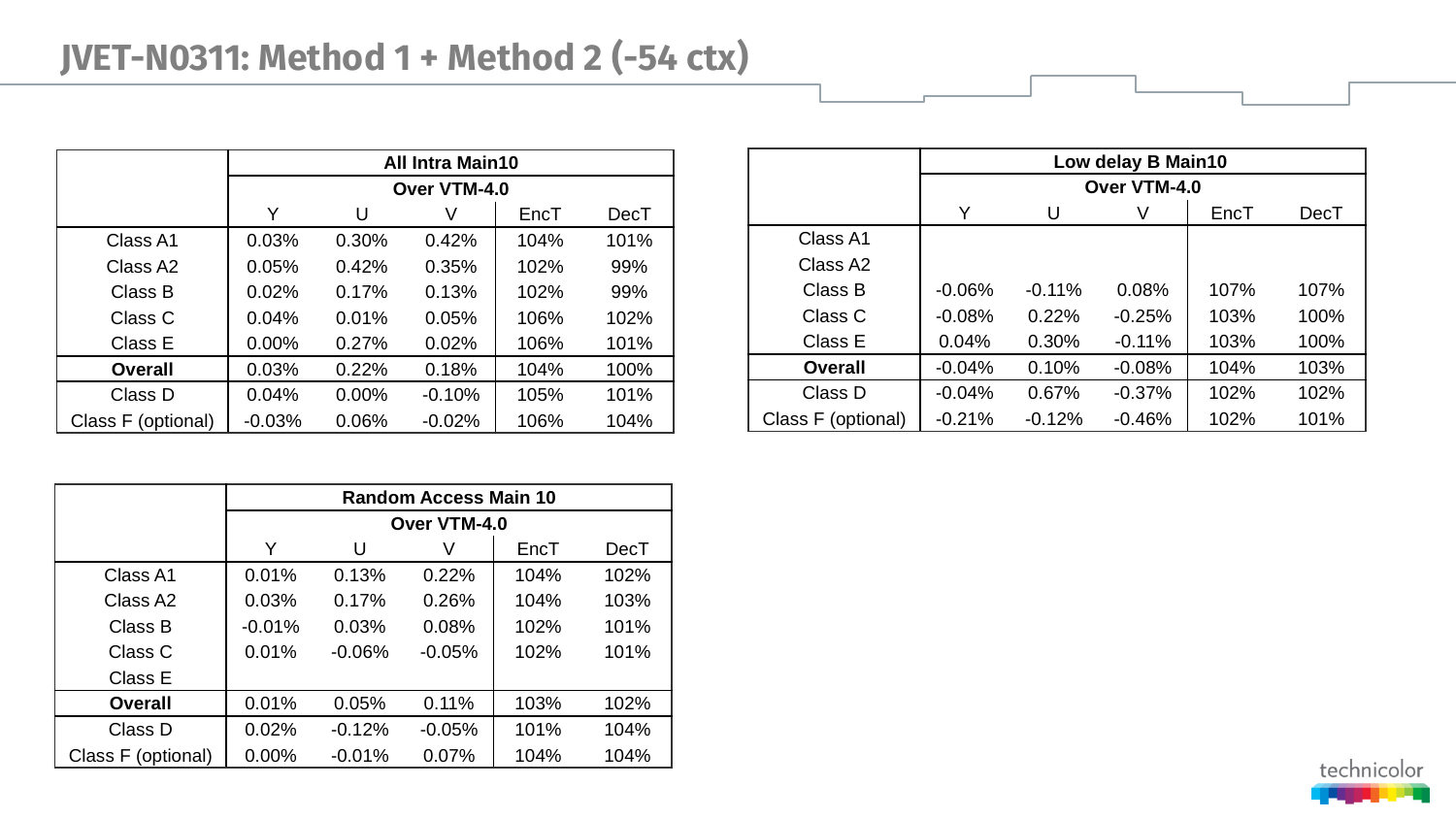

# JVET-N0311: Method 1 + Method 2 (-54 ctx)
|  | Low delay B Main10 |  |  |  |  |
| --- | --- | --- | --- | --- | --- |
|  | Over VTM-4.0 |  |  |  |  |
|  | Y | U | V | EncT | DecT |
| Class A1 |  |  |  |  |  |
| Class A2 |  |  |  |  |  |
| Class B | -0.06% | -0.11% | 0.08% | 107% | 107% |
| Class C | -0.08% | 0.22% | -0.25% | 103% | 100% |
| Class E | 0.04% | 0.30% | -0.11% | 103% | 100% |
| Overall | -0.04% | 0.10% | -0.08% | 104% | 103% |
| Class D | -0.04% | 0.67% | -0.37% | 102% | 102% |
| Class F (optional) | -0.21% | -0.12% | -0.46% | 102% | 101% |
|  | All Intra Main10 |  |  |  |  |
| --- | --- | --- | --- | --- | --- |
|  | Over VTM-4.0 |  |  |  |  |
|  | Y | U | V | EncT | DecT |
| Class A1 | 0.03% | 0.30% | 0.42% | 104% | 101% |
| Class A2 | 0.05% | 0.42% | 0.35% | 102% | 99% |
| Class B | 0.02% | 0.17% | 0.13% | 102% | 99% |
| Class C | 0.04% | 0.01% | 0.05% | 106% | 102% |
| Class E | 0.00% | 0.27% | 0.02% | 106% | 101% |
| Overall | 0.03% | 0.22% | 0.18% | 104% | 100% |
| Class D | 0.04% | 0.00% | -0.10% | 105% | 101% |
| Class F (optional) | -0.03% | 0.06% | -0.02% | 106% | 104% |
|  | Random Access Main 10 |  |  |  |  |
| --- | --- | --- | --- | --- | --- |
|  | Over VTM-4.0 |  |  |  |  |
|  | Y | U | V | EncT | DecT |
| Class A1 | 0.01% | 0.13% | 0.22% | 104% | 102% |
| Class A2 | 0.03% | 0.17% | 0.26% | 104% | 103% |
| Class B | -0.01% | 0.03% | 0.08% | 102% | 101% |
| Class C | 0.01% | -0.06% | -0.05% | 102% | 101% |
| Class E |  |  |  |  |  |
| Overall | 0.01% | 0.05% | 0.11% | 103% | 102% |
| Class D | 0.02% | -0.12% | -0.05% | 101% | 104% |
| Class F (optional) | 0.00% | -0.01% | 0.07% | 104% | 104% |